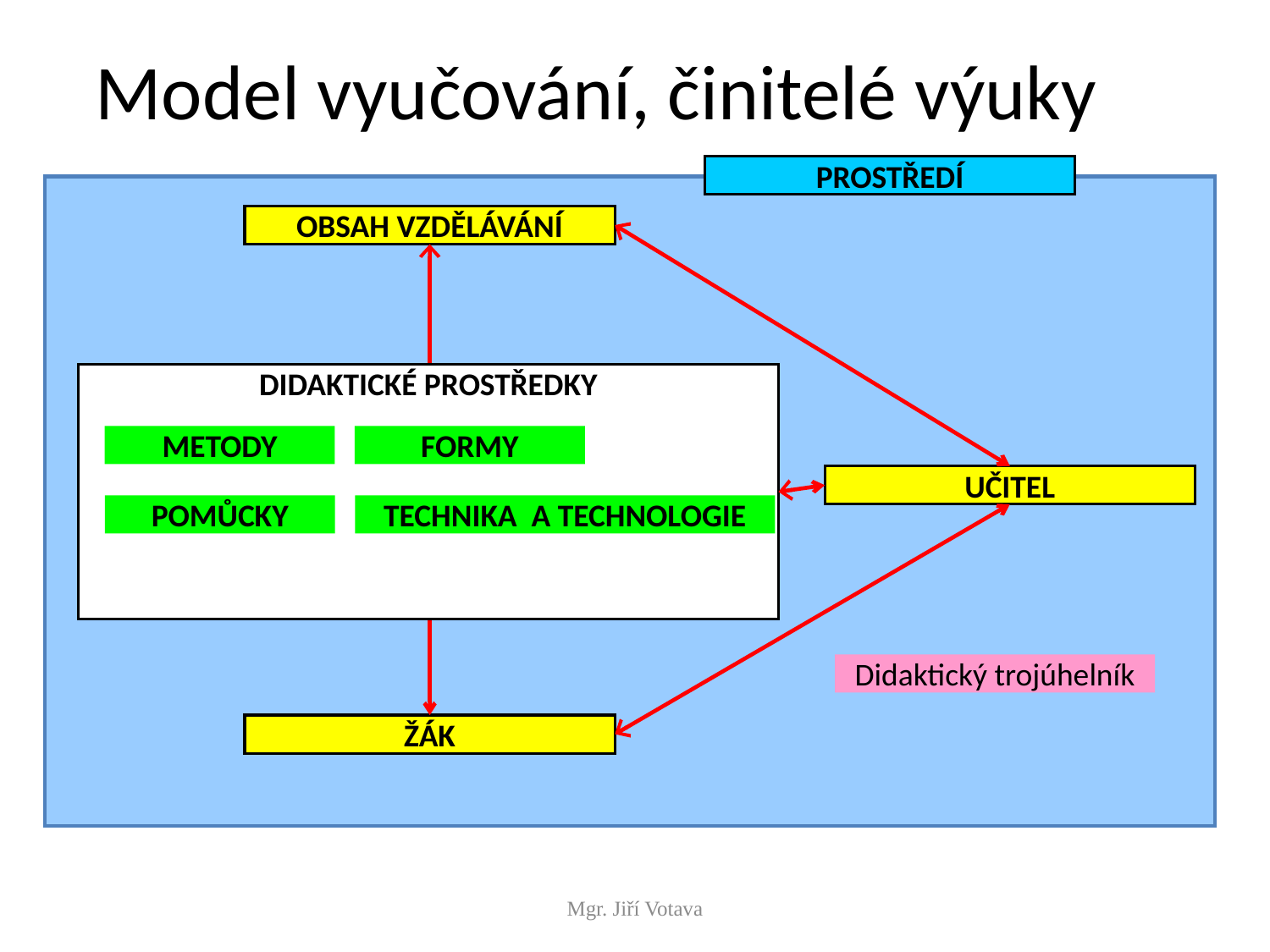

# Model vyučování, činitelé výuky
PROSTŘEDÍ

OBSAH VZDĚLÁVÁNÍ
DIDAKTICKÉ PROSTŘEDKY
METODY
FORMY
UČITEL
POMŮCKY
TECHNIKA  A TECHNOLOGIE
Didaktický trojúhelník
ŽÁK
Mgr. Jiří Votava